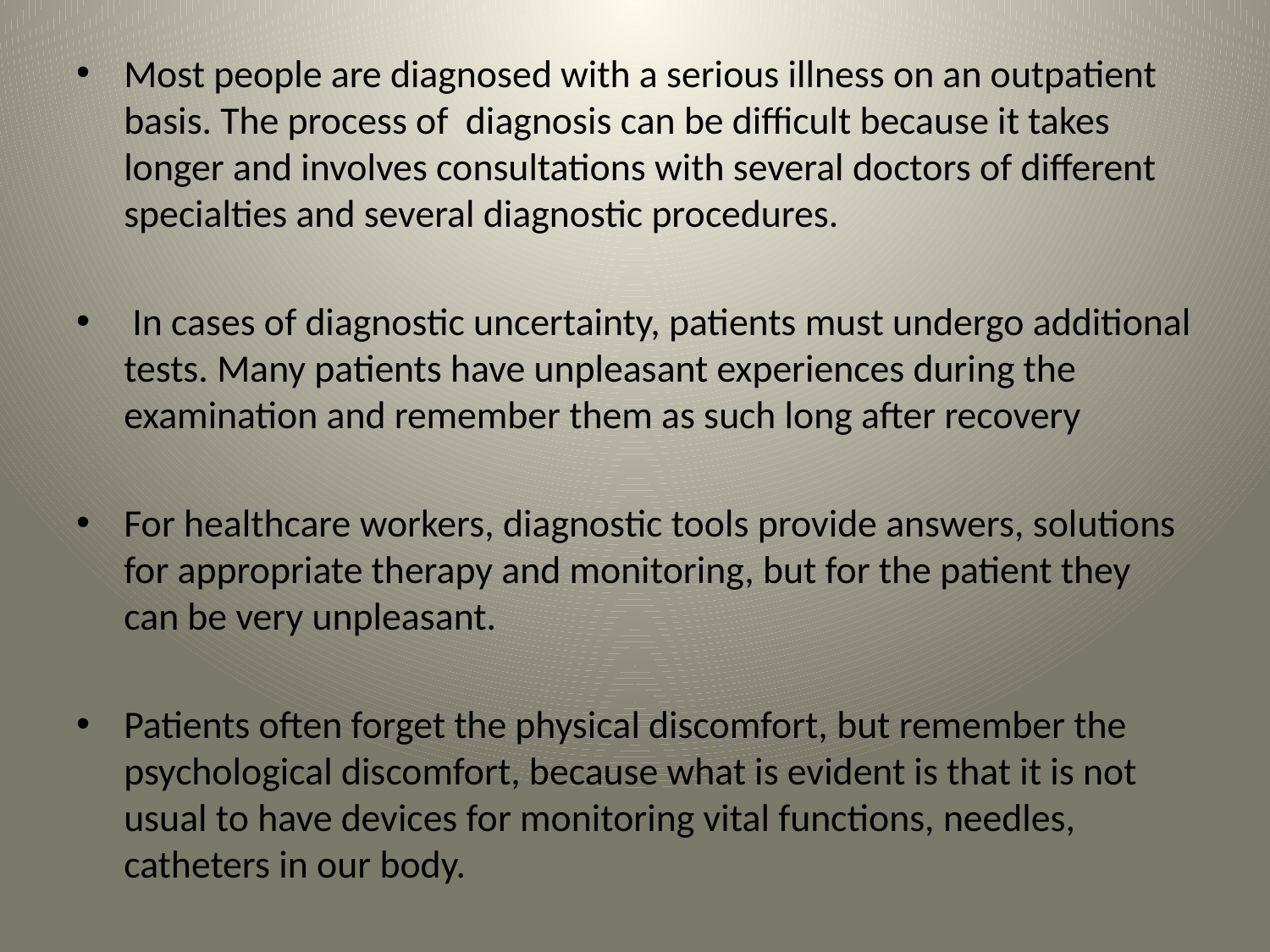

#
Most people are diagnosed with a serious illness on an outpatient basis. The process of  diagnosis can be difficult because it takes longer and involves consultations with several doctors of different specialties and several diagnostic procedures.

 In cases of diagnostic uncertainty, patients must undergo additional tests. Many patients have unpleasant experiences during the examination and remember them as such long after recovery

For healthcare workers, diagnostic tools provide answers, solutions for appropriate therapy and monitoring, but for the patient they can be very unpleasant.

Patients often forget the physical discomfort, but remember the psychological discomfort, because what is evident is that it is not usual to have devices for monitoring vital functions, needles, catheters in our body.